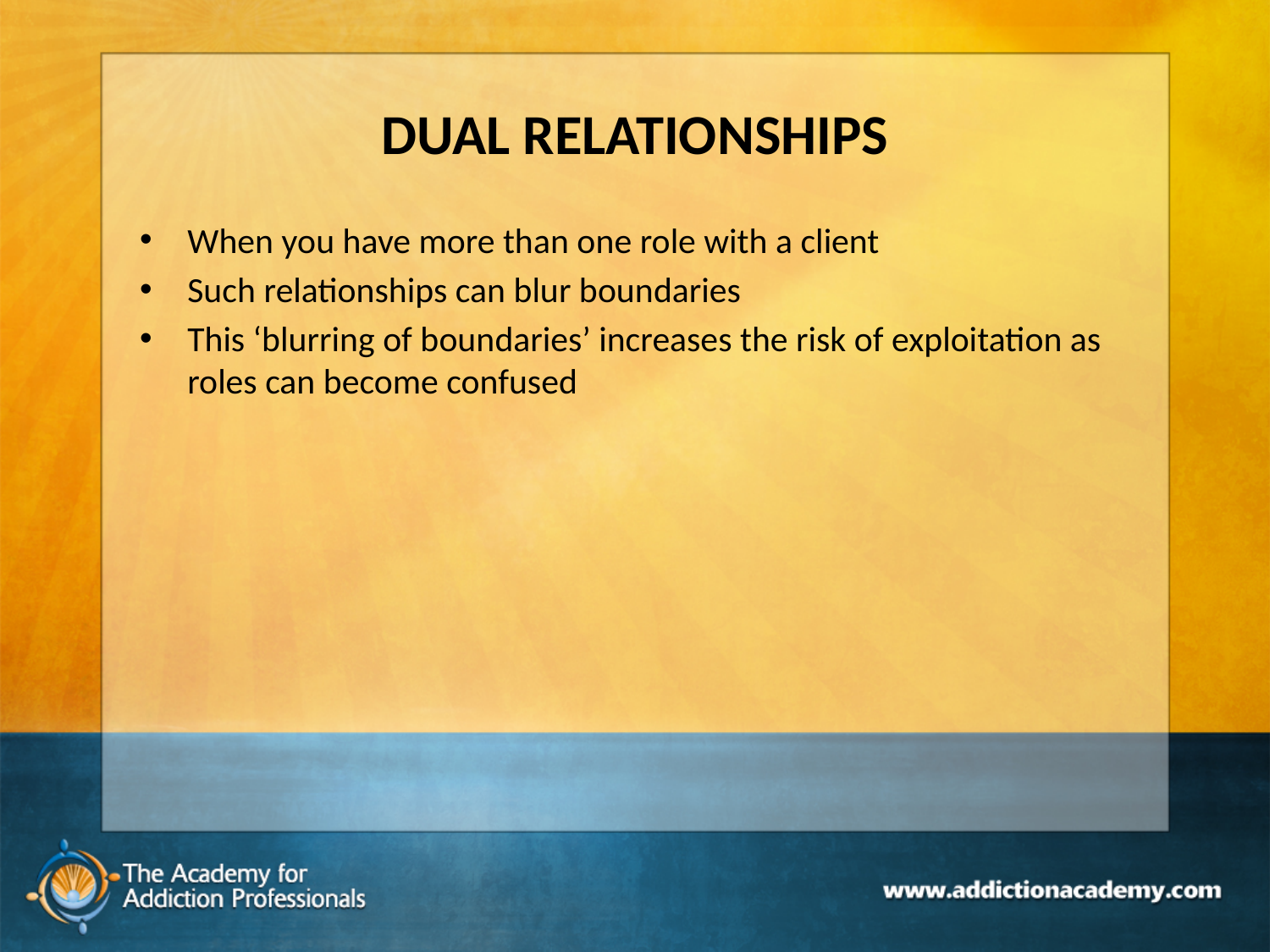

# DUAL RELATIONSHIPS
When you have more than one role with a client
Such relationships can blur boundaries
This ‘blurring of boundaries’ increases the risk of exploitation as roles can become confused